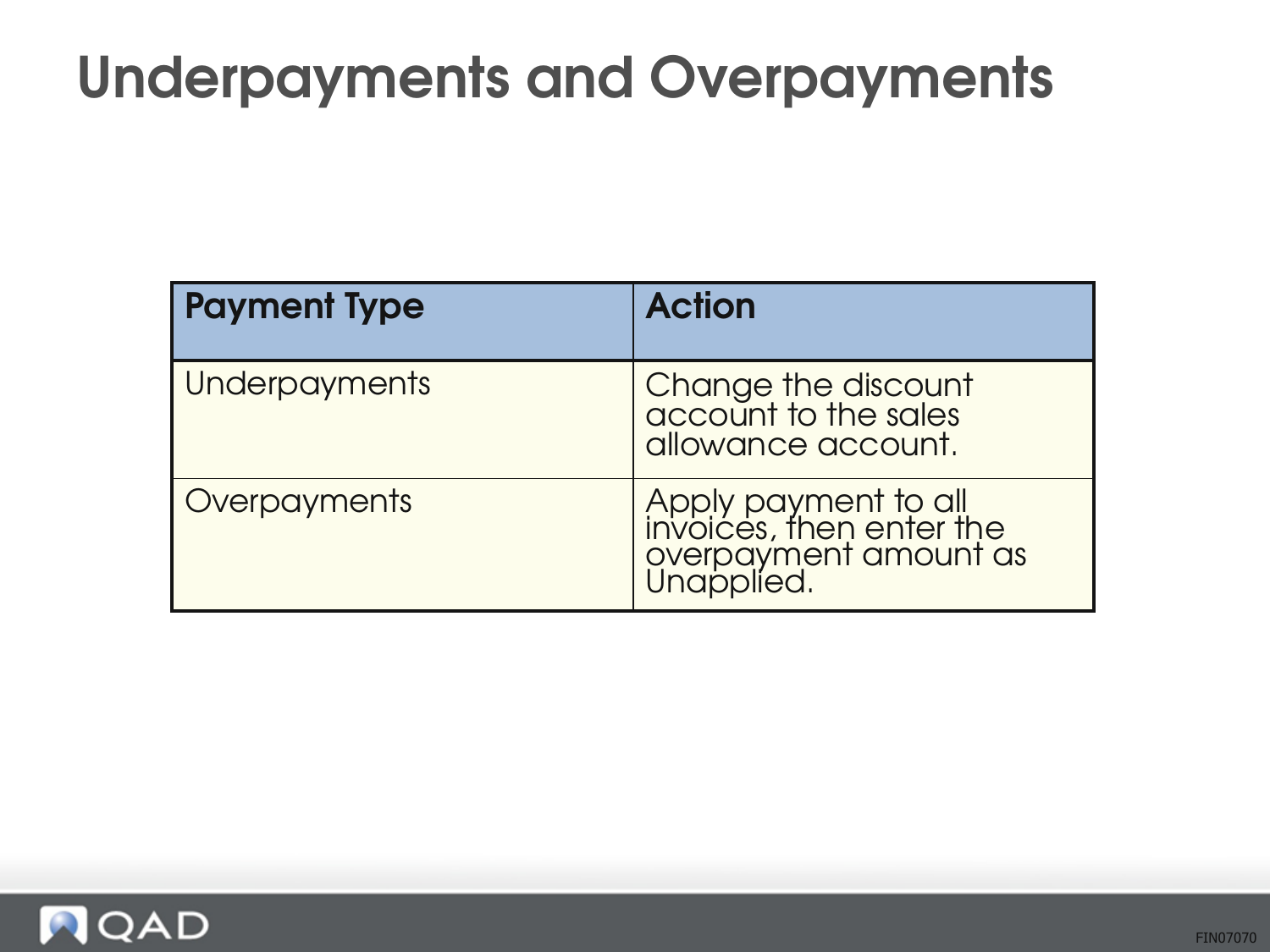

# Underpayments and Overpayments
| Payment Type | Action |
| --- | --- |
| Underpayments | Change the discount account to the sales allowance account. |
| Overpayments | Apply payment to all invoices, then enter the overpayment amount as Unapplied. |
FIN07070